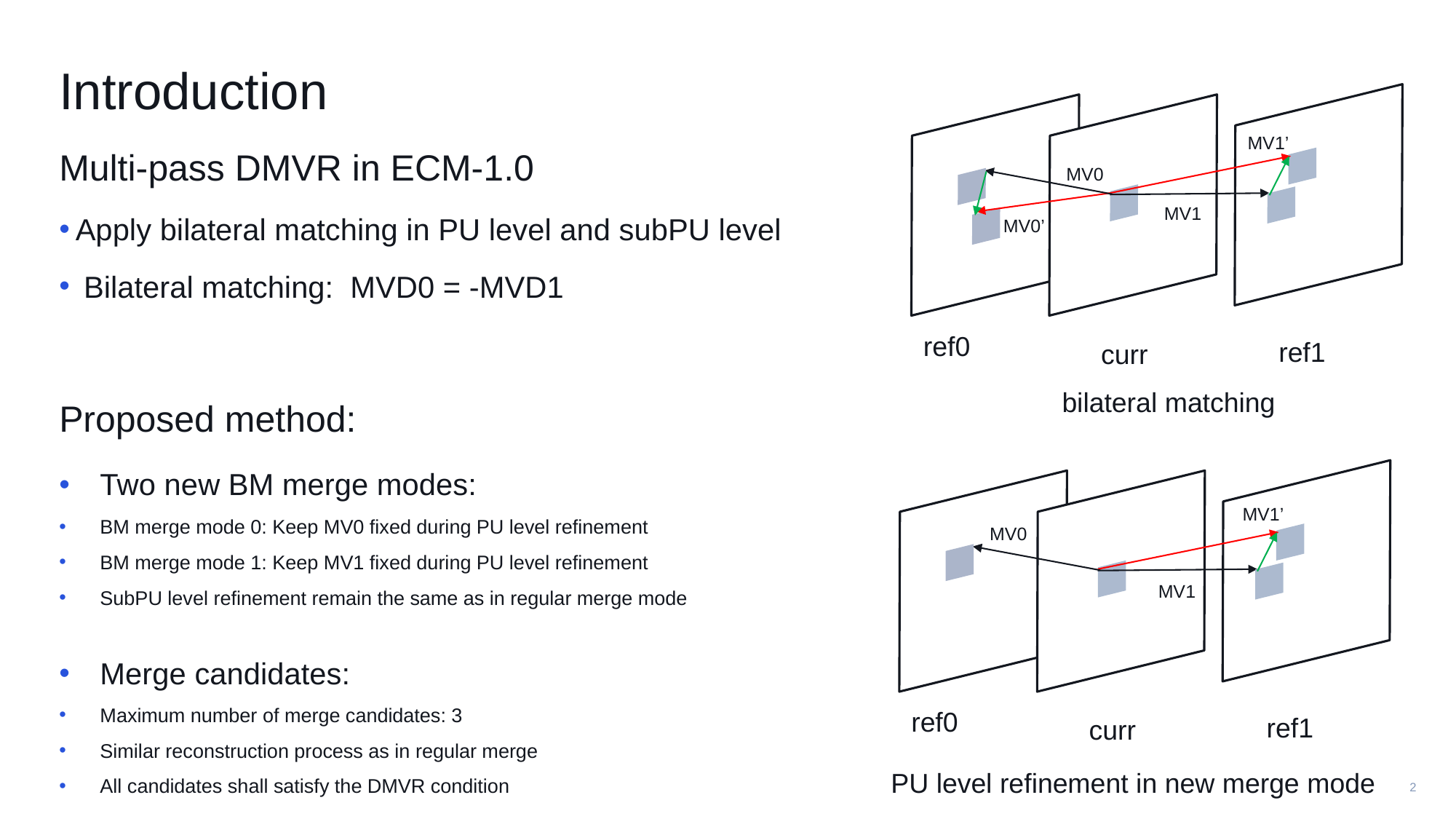

# Introduction

ref0
ref1
curr
MV1’
Multi-pass DMVR in ECM-1.0
Apply bilateral matching in PU level and subPU level
 Bilateral matching:  MVD0 = -MVD1
MV0
MV1
MV0’
bilateral matching
Proposed method:
Two new BM merge modes:
BM merge mode 0: Keep MV0 fixed during PU level refinement
BM merge mode 1: Keep MV1 fixed during PU level refinement
SubPU level refinement remain the same as in regular merge mode
Merge candidates:
Maximum number of merge candidates: 3
Similar reconstruction process as in regular merge
All candidates shall satisfy the DMVR condition

MV1’
MV0

MV1
ref0
ref1
curr
 PU level refinement in new merge mode